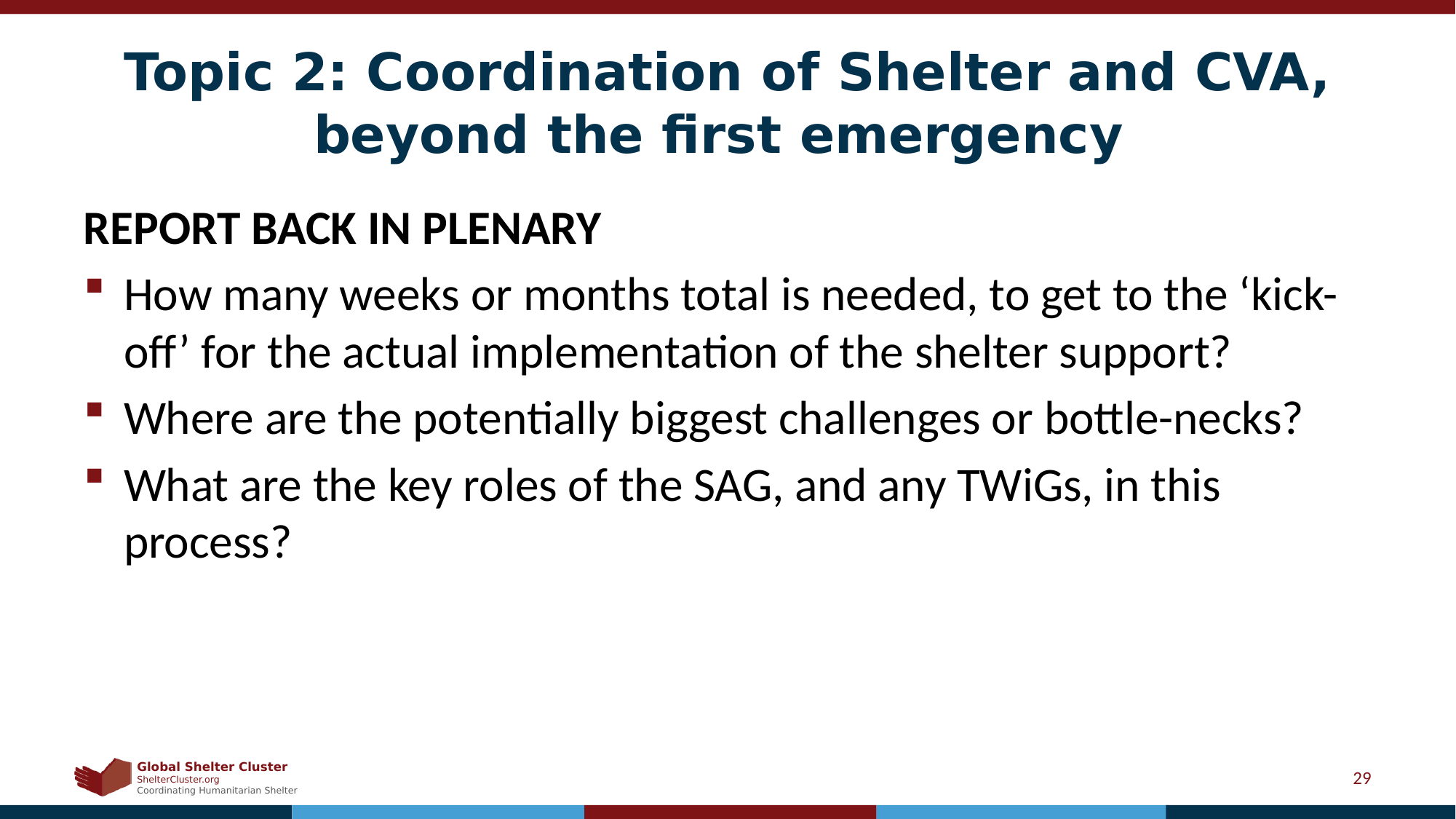

# Topic 2: Coordination of Shelter and CVA, beyond the first emergency
REPORT BACK IN PLENARY
How many weeks or months total is needed, to get to the ‘kick-off’ for the actual implementation of the shelter support?
Where are the potentially biggest challenges or bottle-necks?
What are the key roles of the SAG, and any TWiGs, in this process?
29